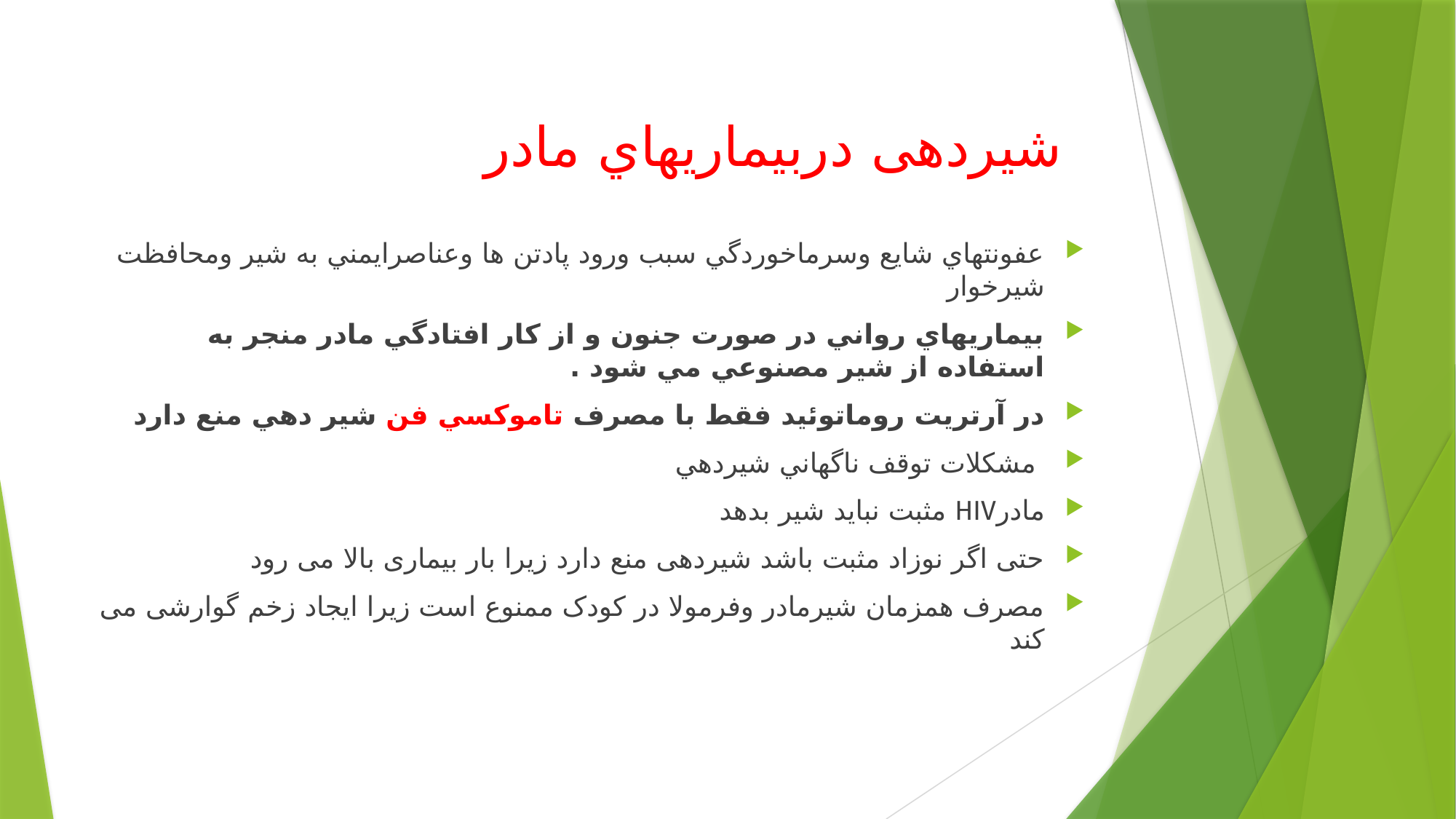

# شیردهی دربيماريهاي مادر
عفونتهاي شايع وسرماخوردگي سبب ورود پادتن ها وعناصرايمني به شير ومحافظت شيرخوار
بيماريهاي رواني در صورت جنون و از كار افتادگي مادر منجر به استفاده از شير مصنوعي مي شود .
در آرتريت روماتوئيد فقط با مصرف تاموكسي فن شير دهي منع دارد
 مشكلات توقف ناگهاني شيردهي
مادرHIV مثبت نباید شیر بدهد
حتی اگر نوزاد مثبت باشد شیردهی منع دارد زیرا بار بیماری بالا می رود
مصرف همزمان شیرمادر وفرمولا در کودک ممنوع است زیرا ایجاد زخم گوارشی می کند